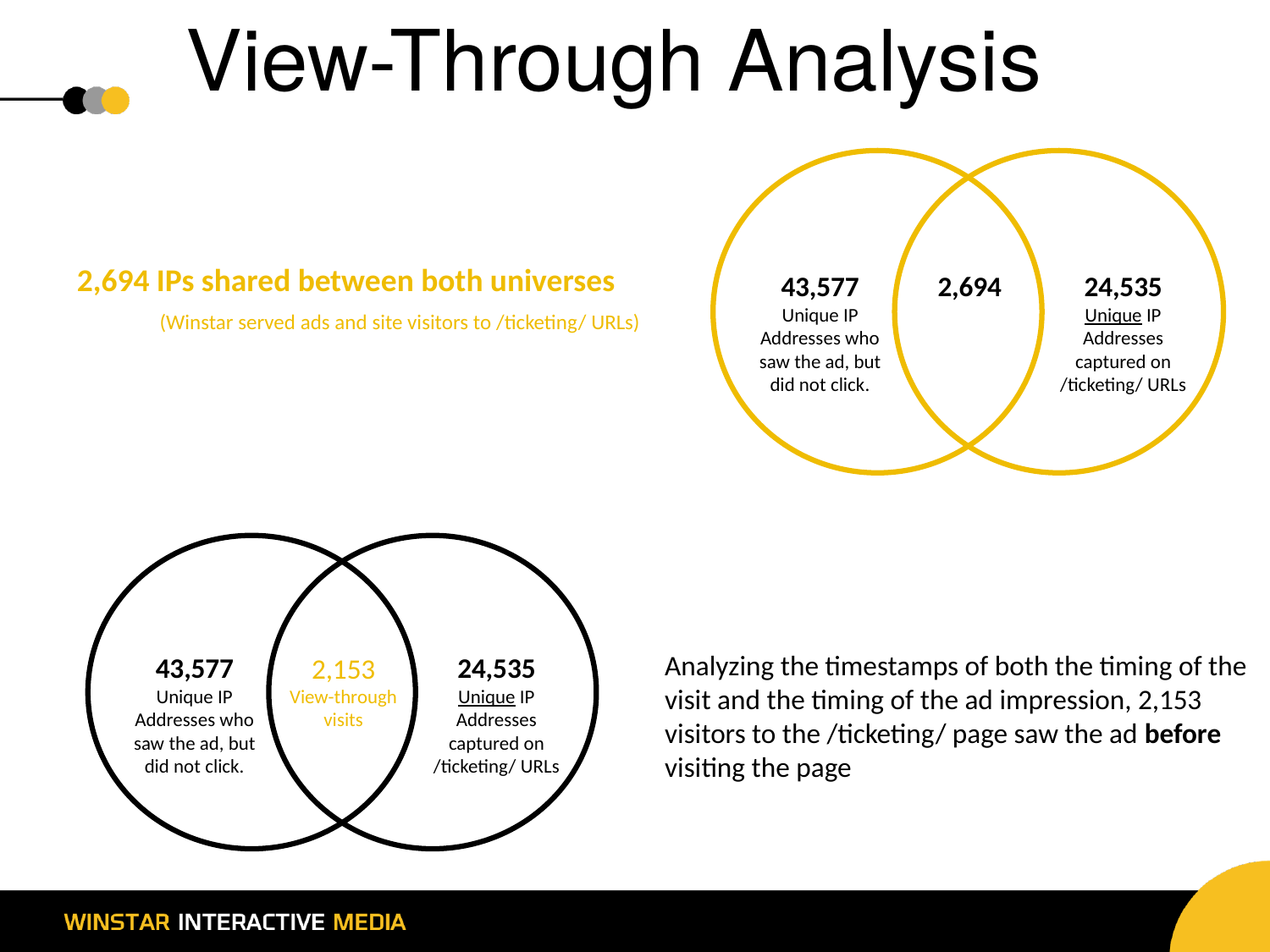

View-Through Analysis

43,577
Unique IP Addresses who saw the ad, but did not click.
2,694
24,535
Unique IP Addresses captured on
/ticketing/ URLs
2,694 IPs shared between both universes                (Winstar served ads and site visitors to /ticketing/ URLs)

43,577
Unique IP Addresses who saw the ad, but did not click.
2,153
View-through
visits
24,535
Unique IP Addresses captured on
/ticketing/ URLs
Analyzing the timestamps of both the timing of the visit and the timing of the ad impression, 2,153 visitors to the /ticketing/ page saw the ad before visiting the page